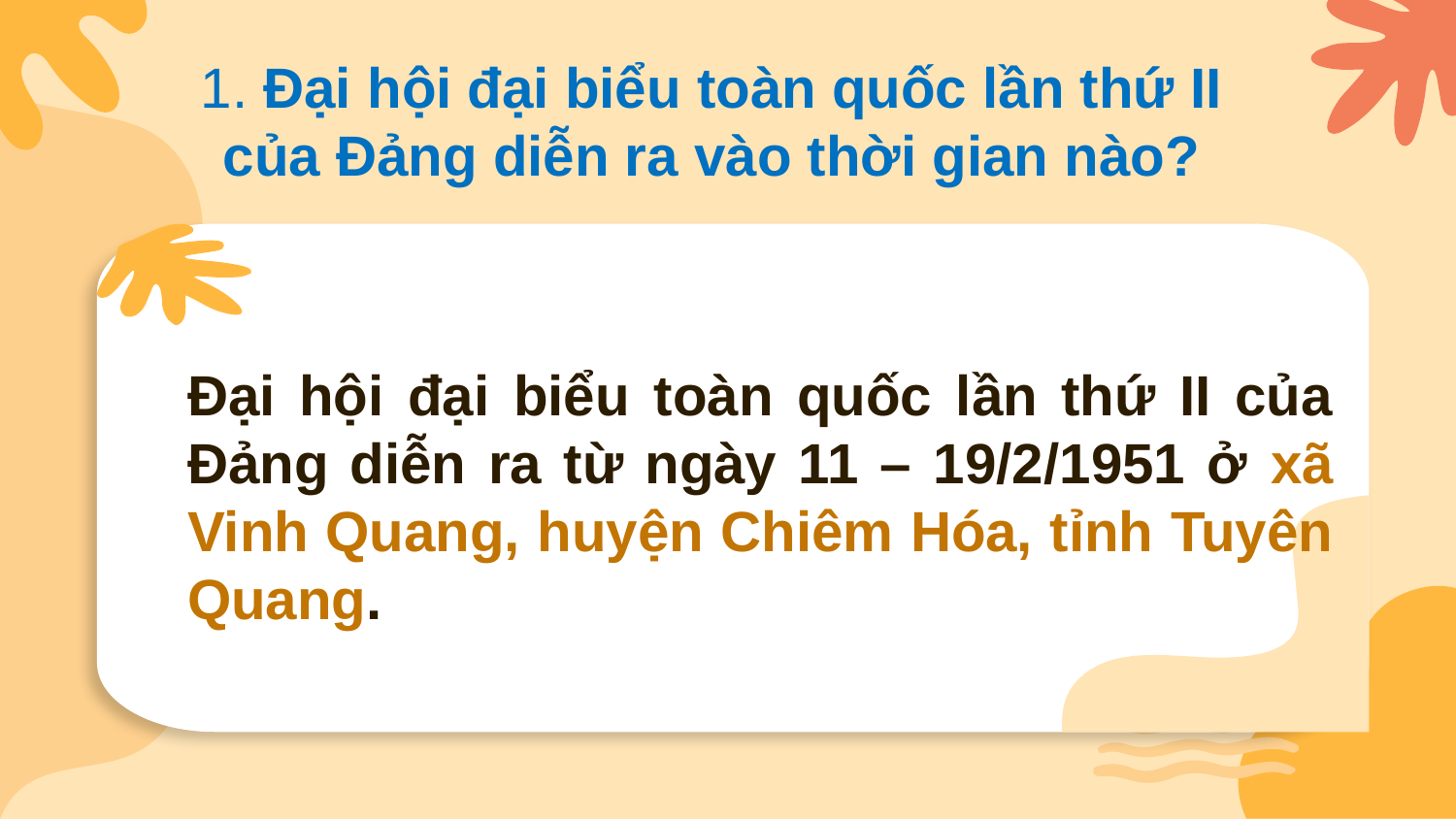

1. Đại hội đại biểu toàn quốc lần thứ II của Đảng diễn ra vào thời gian nào?

Đại hội đại biểu toàn quốc lần thứ II của Đảng diễn ra từ ngày 11 – 19/2/1951 ở xã Vinh Quang, huyện Chiêm Hóa, tỉnh Tuyên Quang.